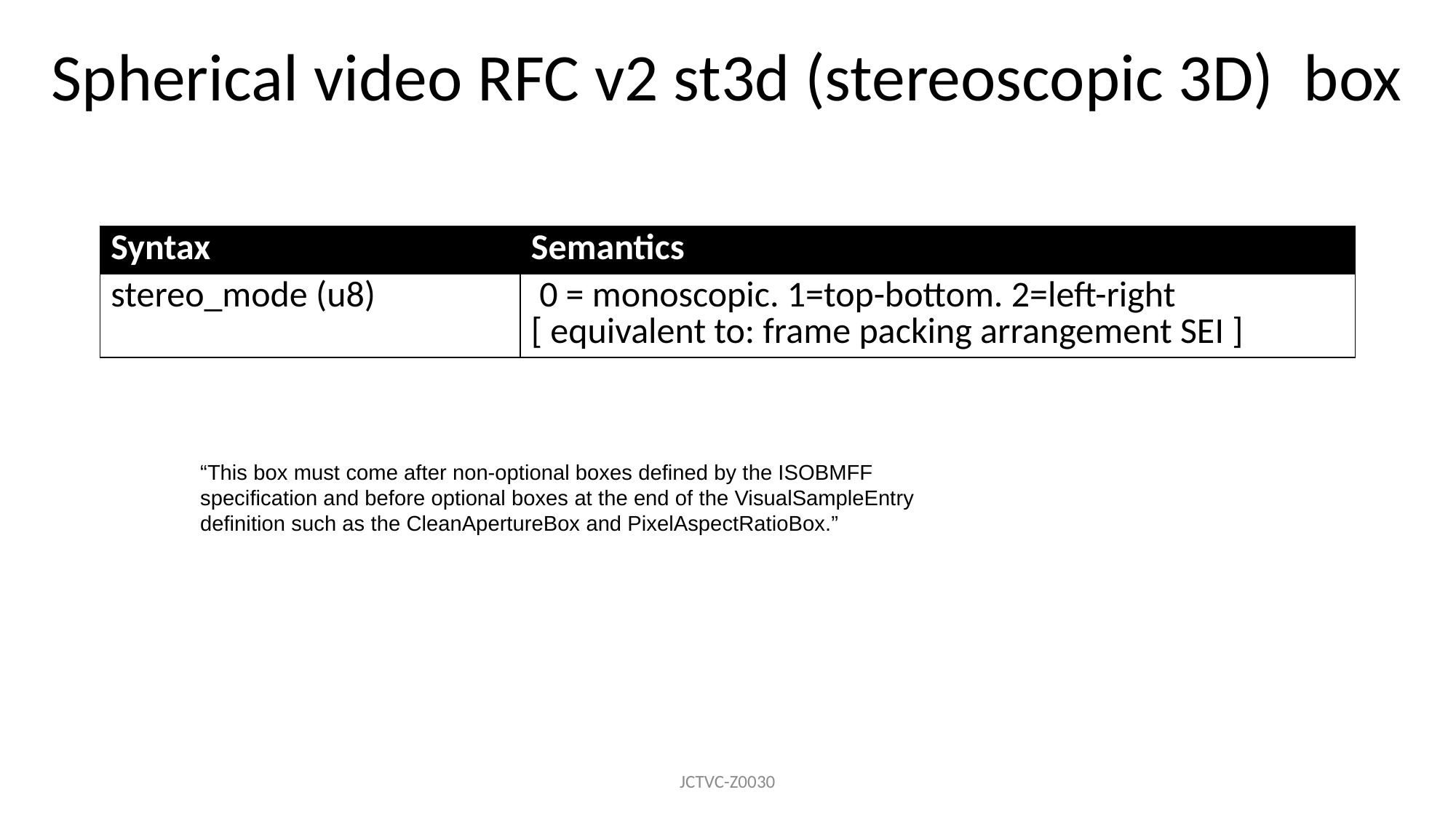

# Spherical video RFC v2 st3d (stereoscopic 3D)  box
| Syntax | Semantics |
| --- | --- |
| stereo\_mode (u8) | 0 = monoscopic. 1=top-bottom. 2=left-right [ equivalent to: frame packing arrangement SEI ] |
“This box must come after non-optional boxes defined by the ISOBMFF
specification and before optional boxes at the end of the VisualSampleEntry
definition such as the CleanApertureBox and PixelAspectRatioBox.”
JCTVC-Z0030